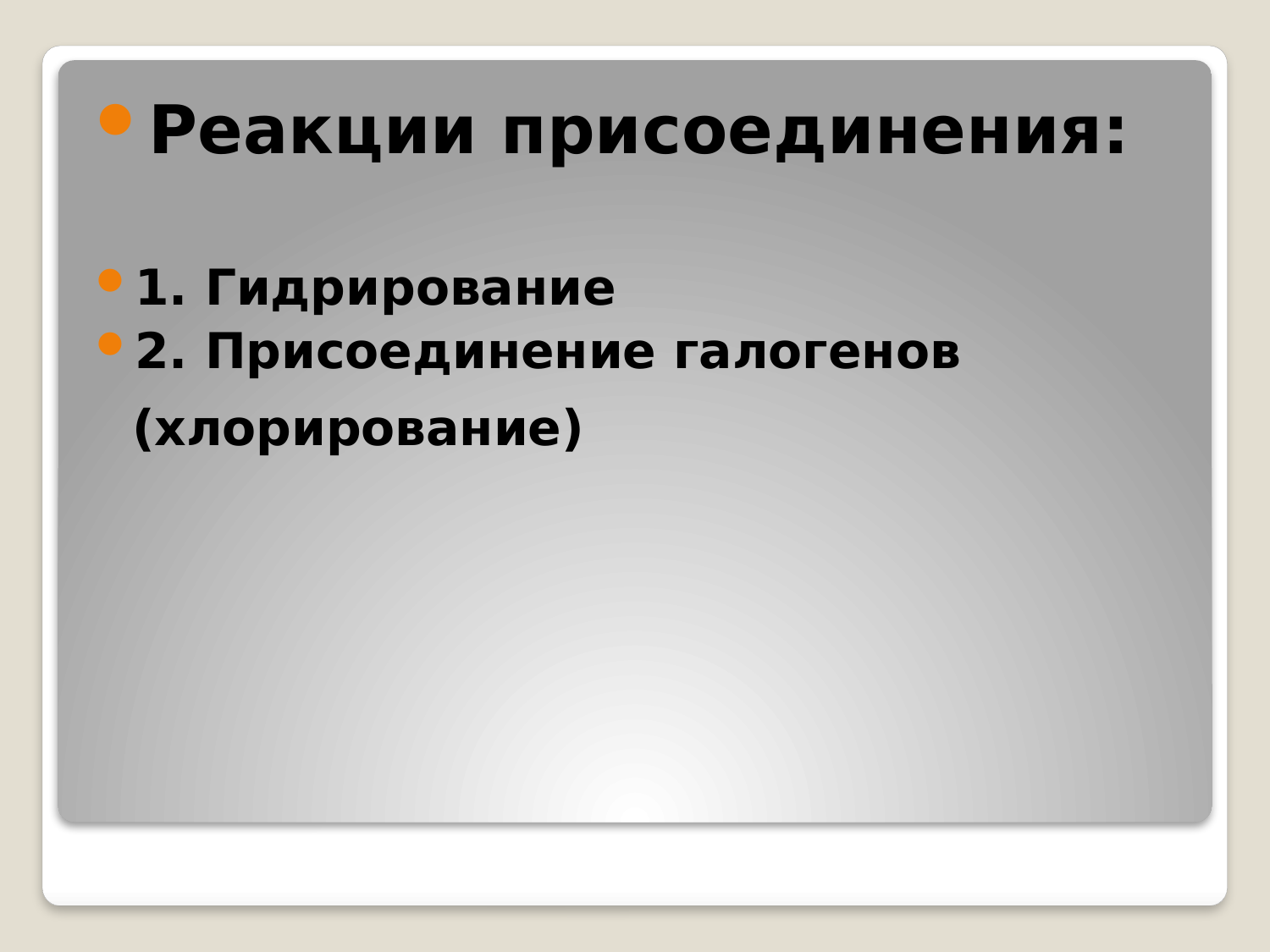

Реакции присоединения:

1. Гидрирование
2. Присоединение галогенов (хлорирование)
#